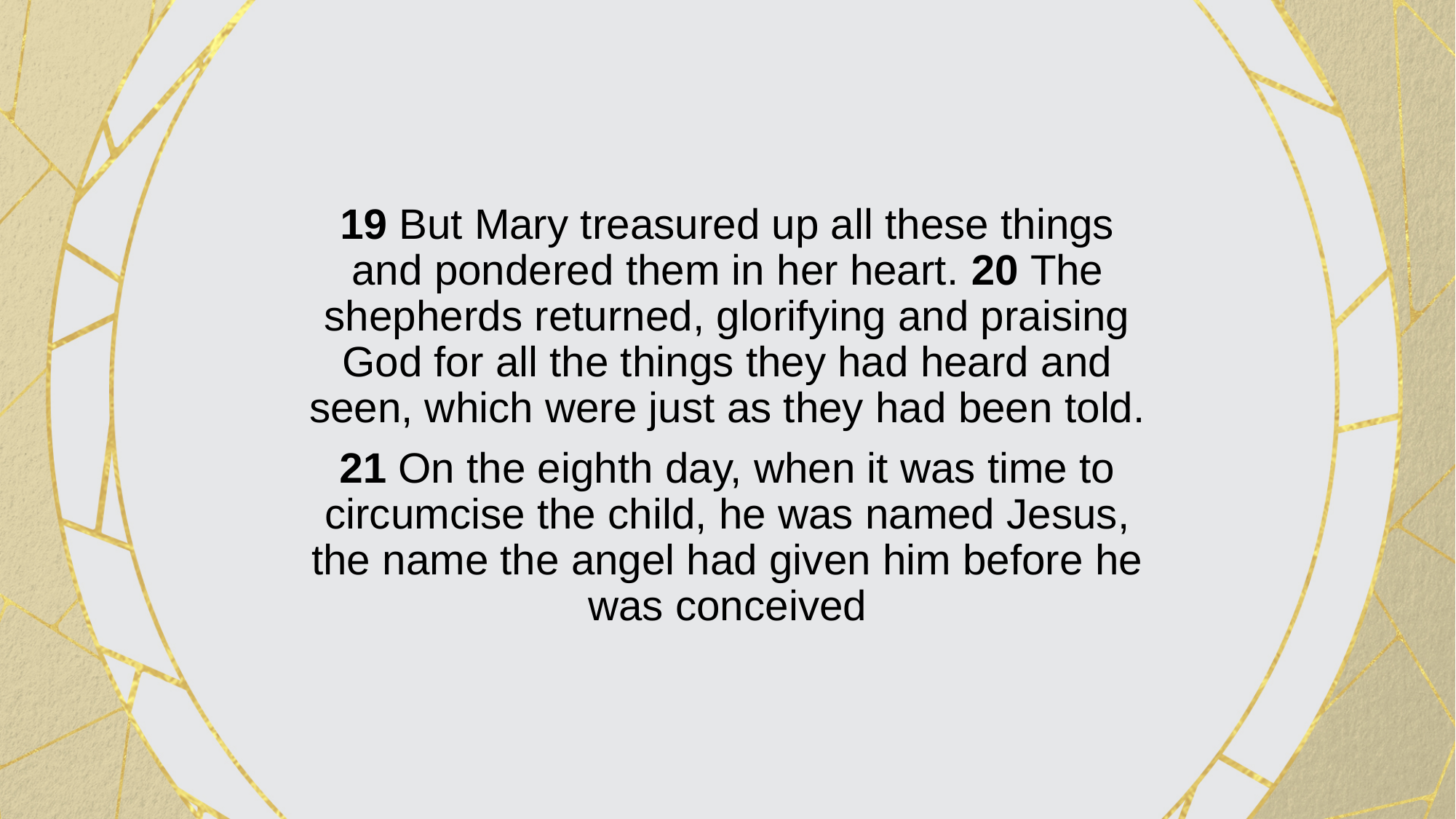

19 But Mary treasured up all these things and pondered them in her heart. 20 The shepherds returned, glorifying and praising God for all the things they had heard and seen, which were just as they had been told.
21 On the eighth day, when it was time to circumcise the child, he was named Jesus, the name the angel had given him before he was conceived